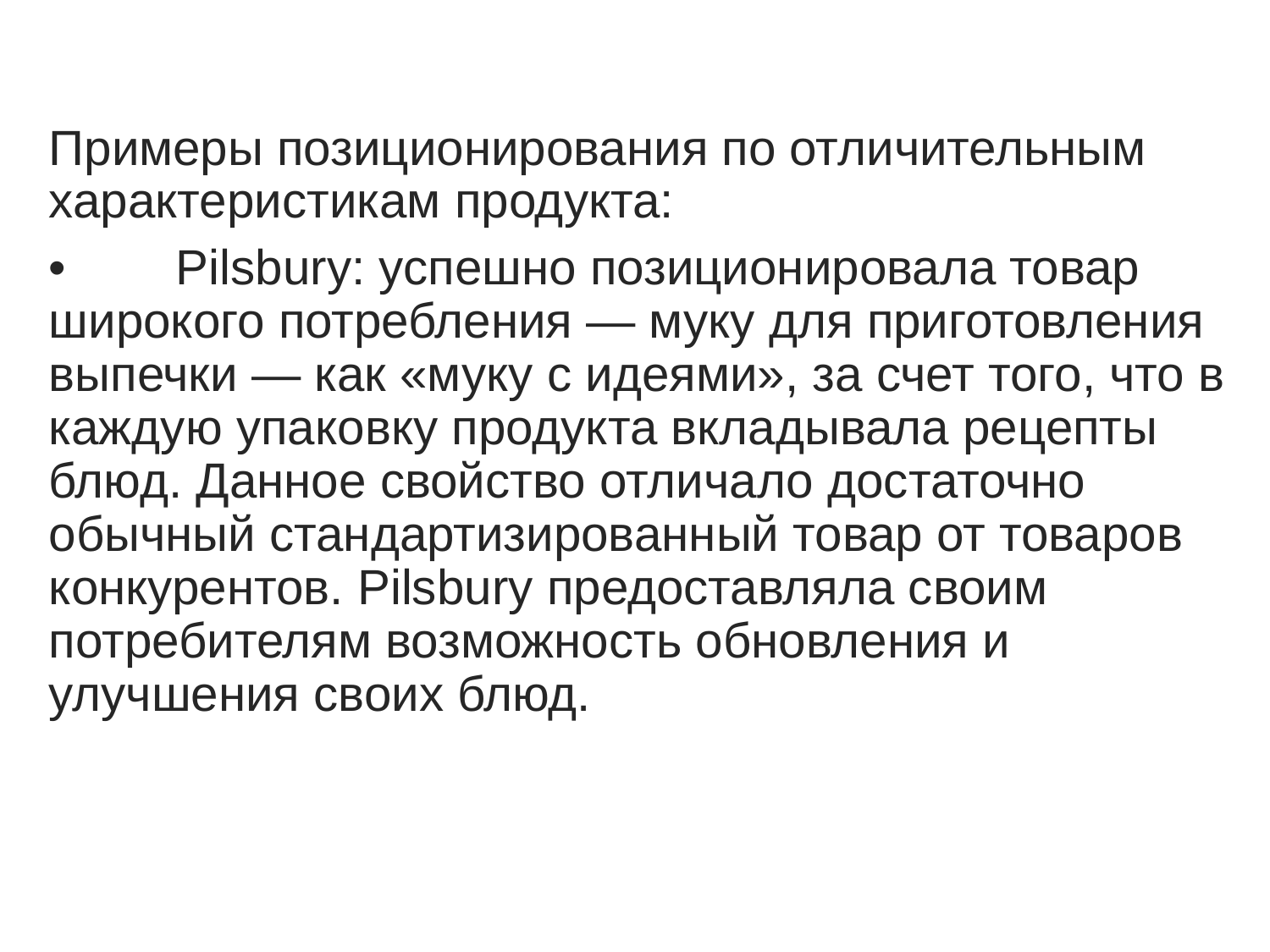

Примеры позиционирования по отличительным характеристикам продукта:
•	Pilsbury: успешно позиционировала товар широкого потребления — муку для приготовления выпечки — как «муку с идеями», за счет того, что в каждую упаковку продукта вкладывала рецепты блюд. Данное свойство отличало достаточно обычный стандартизированный товар от товаров  конкурентов. Pilsbury предоставляла своим потребителям возможность обновления и улучшения своих блюд.